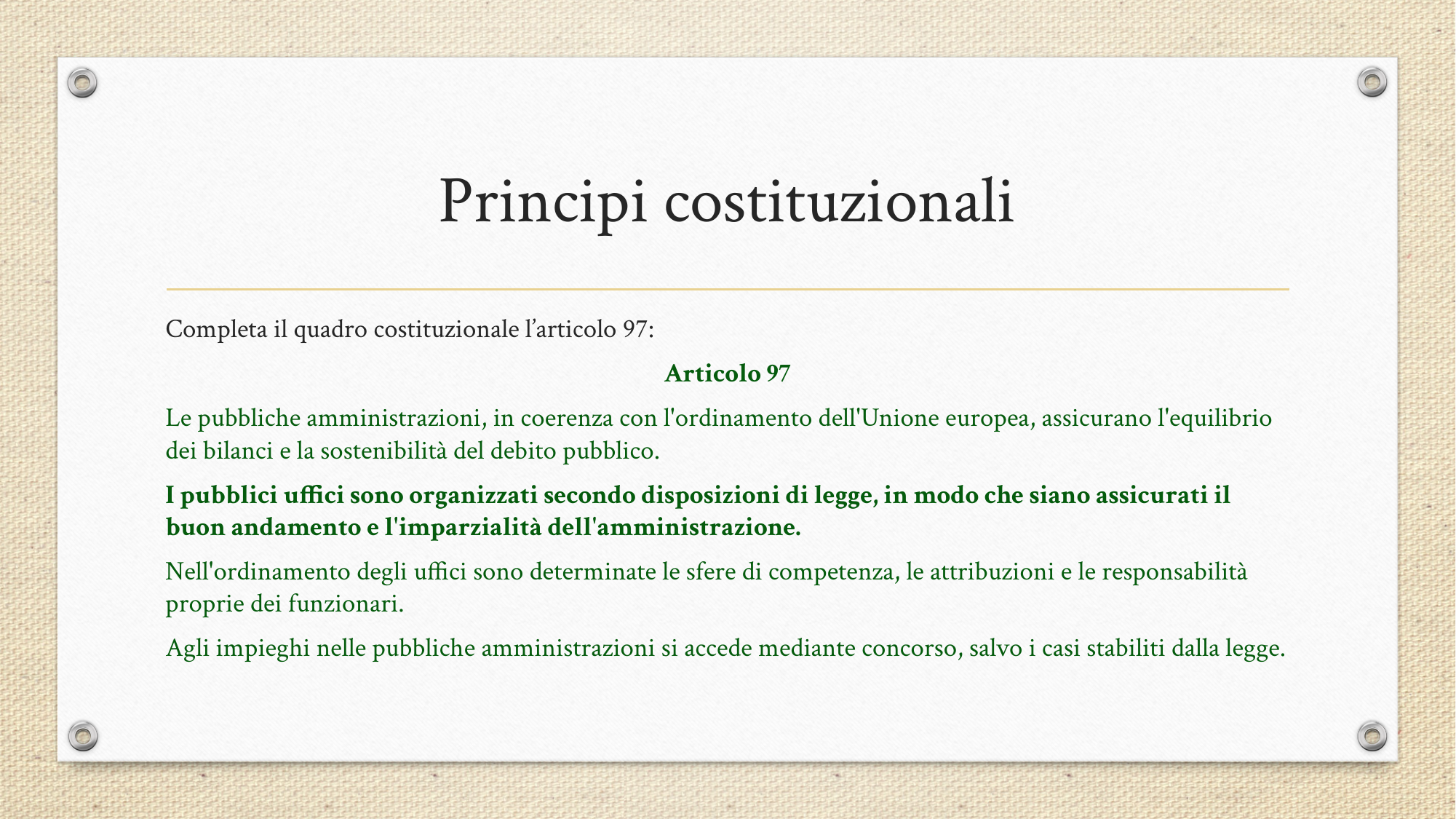

# Principi costituzionali
Completa il quadro costituzionale l’articolo 97:
Articolo 97
Le pubbliche amministrazioni, in coerenza con l'ordinamento dell'Unione europea, assicurano l'equilibrio dei bilanci e la sostenibilità del debito pubblico.
I pubblici uffici sono organizzati secondo disposizioni di legge, in modo che siano assicurati il buon andamento e l'imparzialità dell'amministrazione.
Nell'ordinamento degli uffici sono determinate le sfere di competenza, le attribuzioni e le responsabilità proprie dei funzionari.
Agli impieghi nelle pubbliche amministrazioni si accede mediante concorso, salvo i casi stabiliti dalla legge.